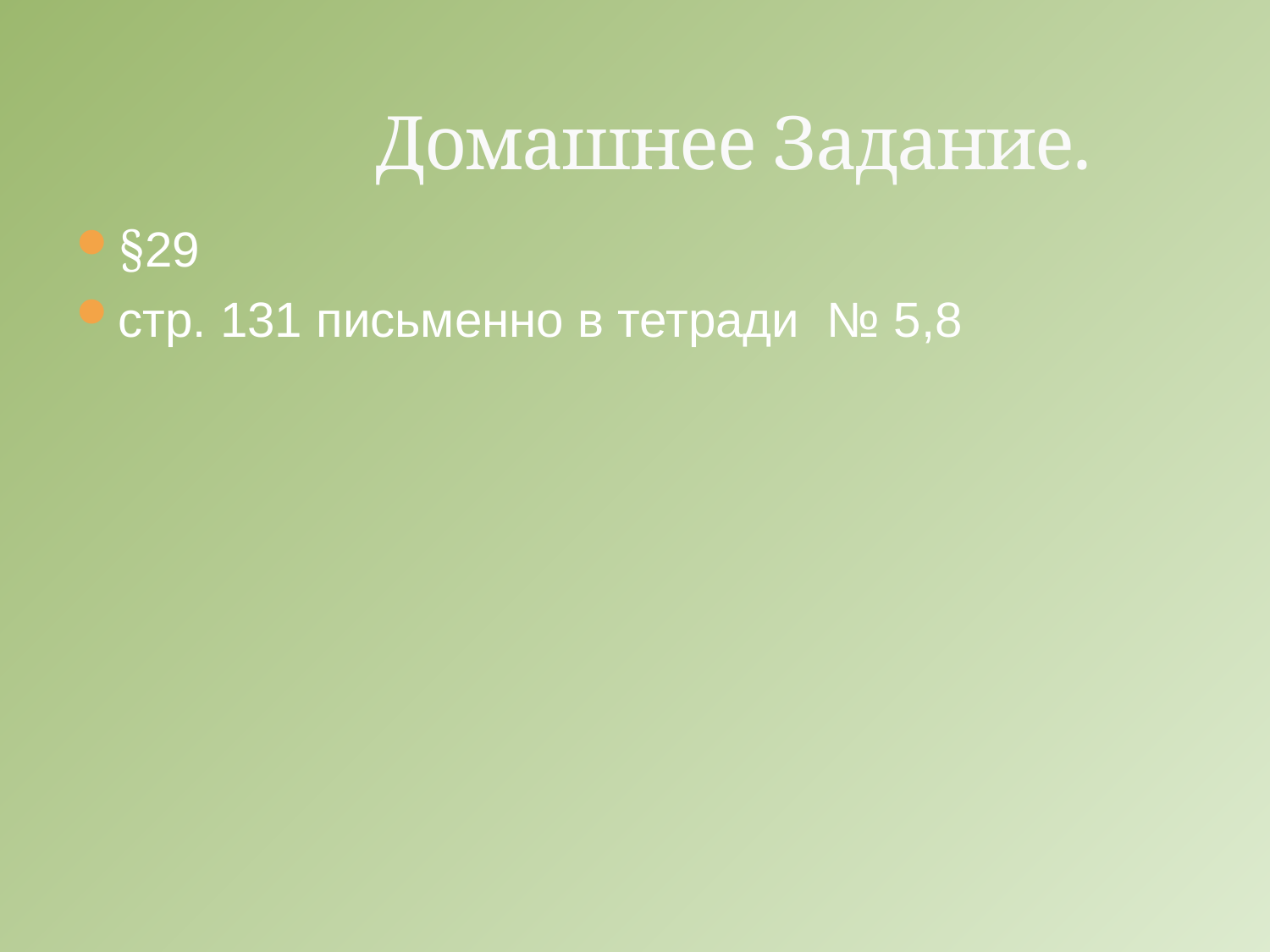

# Домашнее Задание.
§29
стр. 131 письменно в тетради  № 5,8